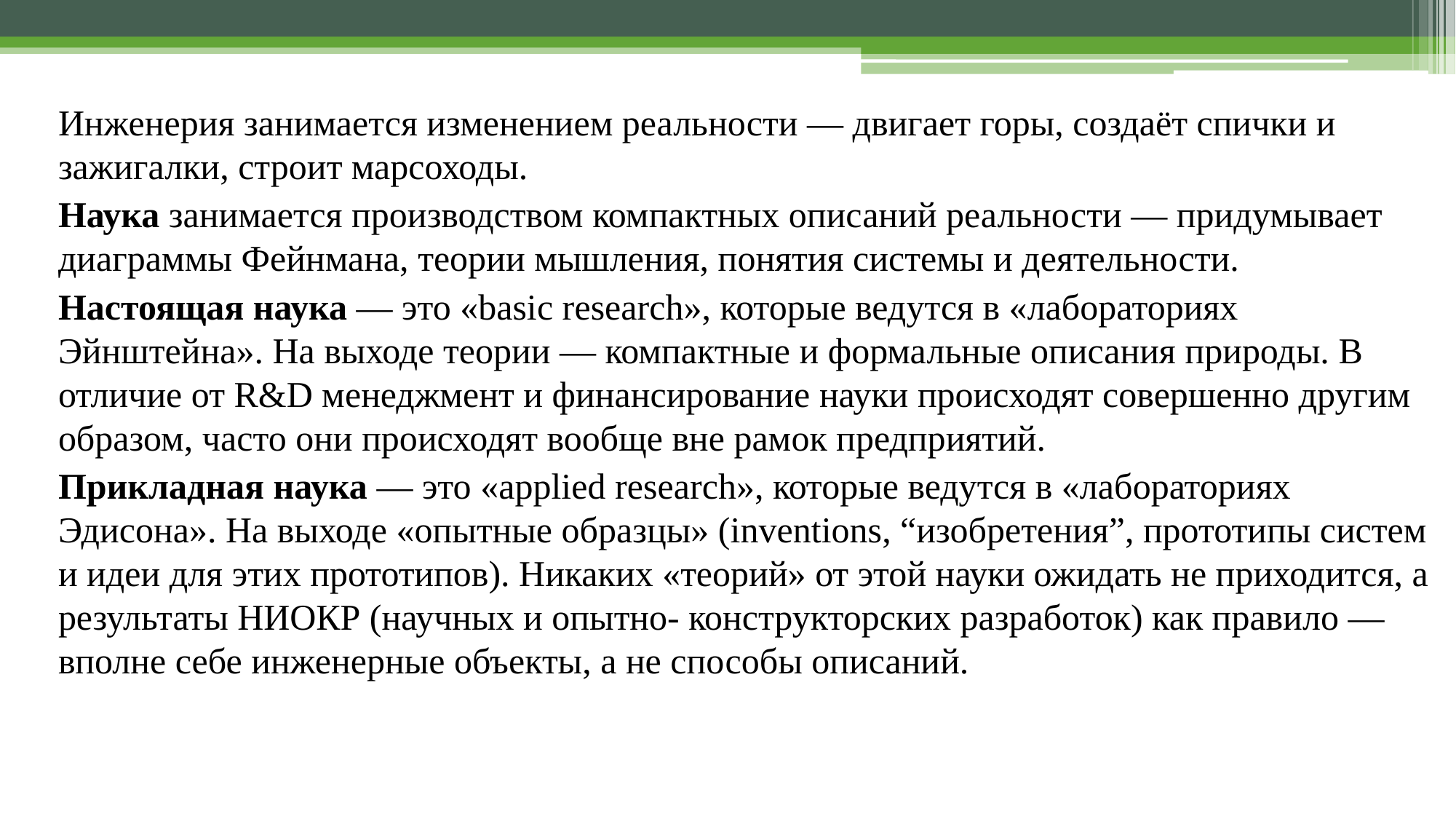

Инженерия занимается изменением реальности — двигает горы, создаёт спички и зажигалки, строит марсоходы.
Наука занимается производством компактных описаний реальности — придумывает диаграммы Фейнмана, теории мышления, понятия системы и деятельности.
Настоящая наука — это «basic research», которые ведутся в «лабораториях Эйнштейна». На выходе теории — компактные и формальные описания природы. В отличие от R&D менеджмент и финансирование науки происходят совершенно другим образом, часто они происходят вообще вне рамок предприятий.
Прикладная наука — это «applied research», которые ведутся в «лабораториях Эдисона». На выходе «опытные образцы» (inventions, “изобретения”, прототипы систем и идеи для этих прототипов). Никаких «теорий» от этой науки ожидать не приходится, а результаты НИОКР (научных и опытно- конструкторских разработок) как правило — вполне себе инженерные объекты, а не способы описаний.